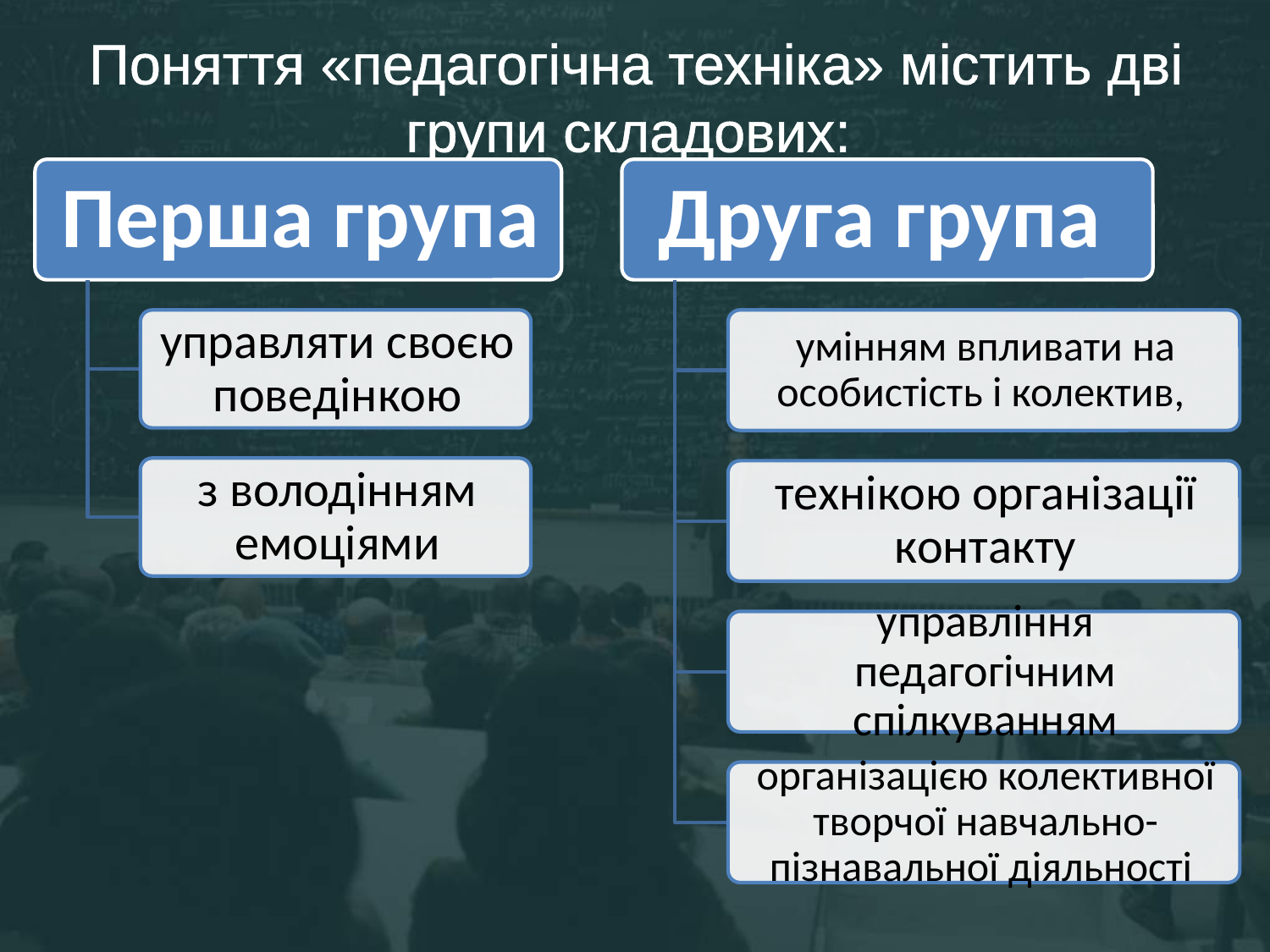

# Поняття «педагогічна техніка» містить дві групи складових:
Перша група
управляти своєю поведінкою
з володінням емоціями
Друга група
умінням впливати на особистість і колектив,
технікою організації контакту
управління педагогічним спілкуванням
організацією колективної творчої навчально-пізнавальної діяльності